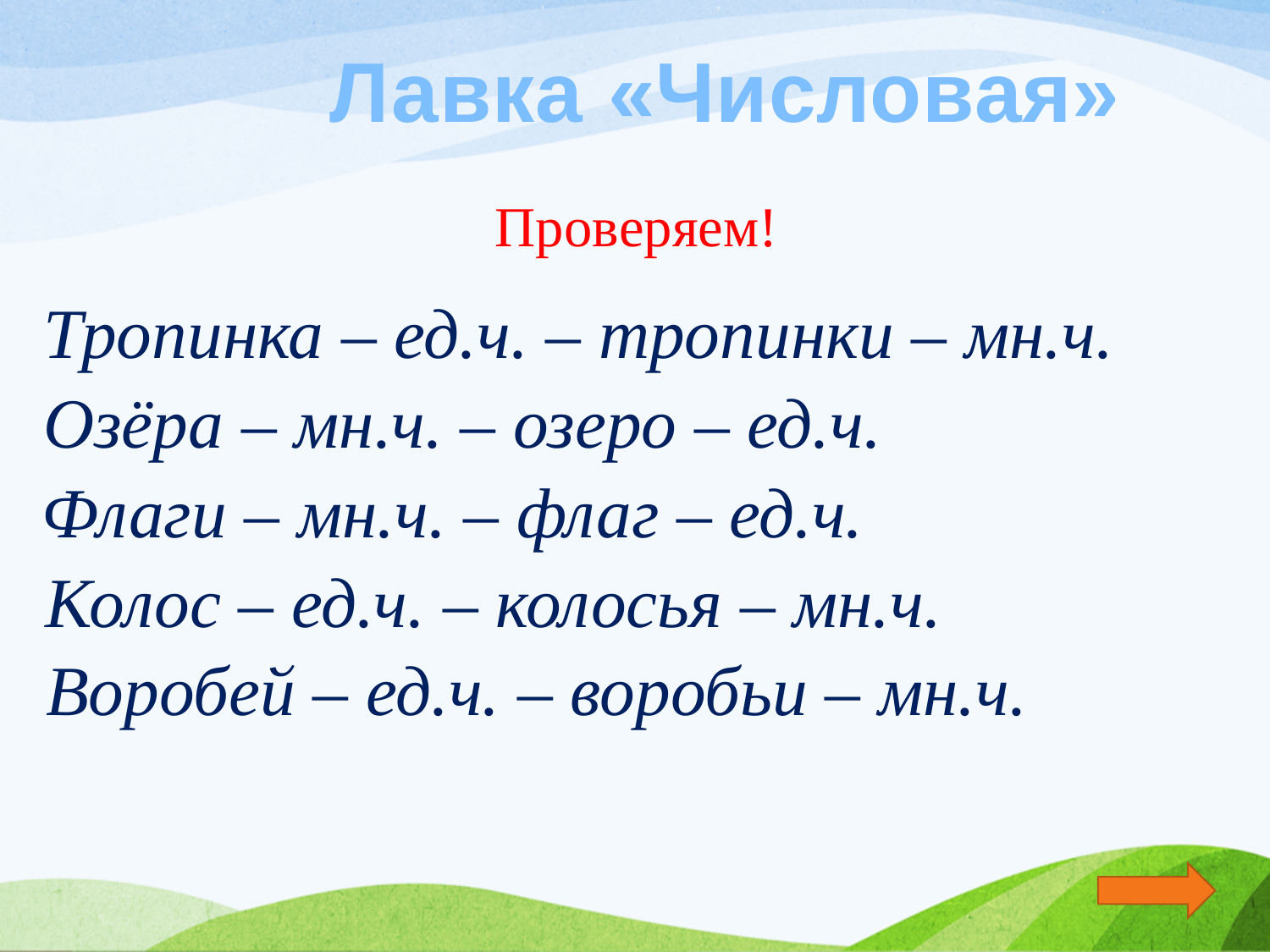

Лавка «Числовая»
Проверяем!
Тропинка – ед.ч. – тропинки – мн.ч.
Озёра – мн.ч. – озеро – ед.ч.
Флаги – мн.ч. – флаг – ед.ч.
Колос – ед.ч. – колосья – мн.ч.
Воробей – ед.ч. – воробьи – мн.ч.